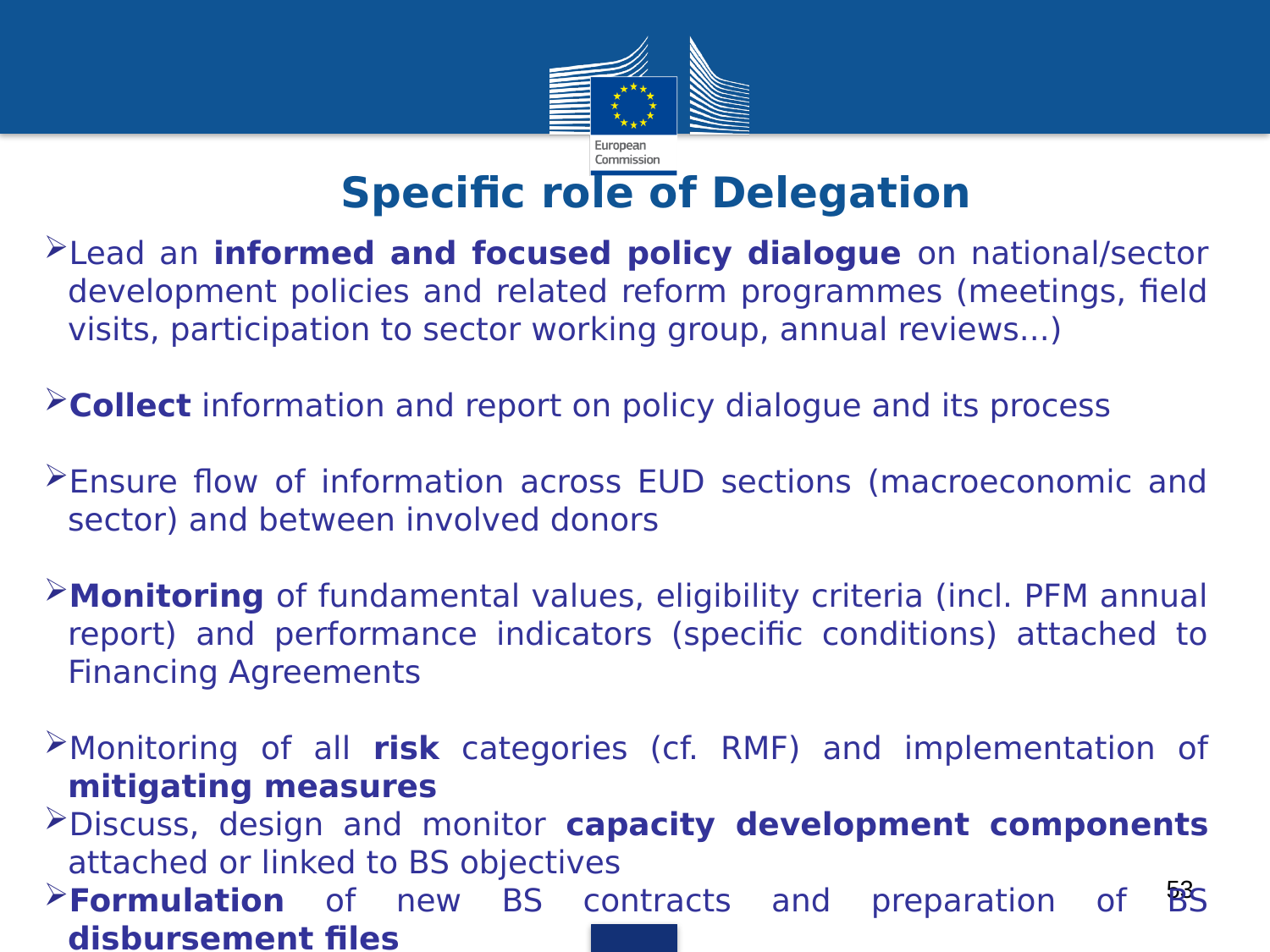

# Specific role of Delegation
Lead an informed and focused policy dialogue on national/sector development policies and related reform programmes (meetings, field visits, participation to sector working group, annual reviews...)

Collect information and report on policy dialogue and its process

Ensure flow of information across EUD sections (macroeconomic and sector) and between involved donors

Monitoring of fundamental values, eligibility criteria (incl. PFM annual report) and performance indicators (specific conditions) attached to Financing Agreements

Monitoring of all risk categories (cf. RMF) and implementation of mitigating measures
Discuss, design and monitor capacity development components attached or linked to BS objectives
Formulation of new BS contracts and preparation of BS disbursement files

53